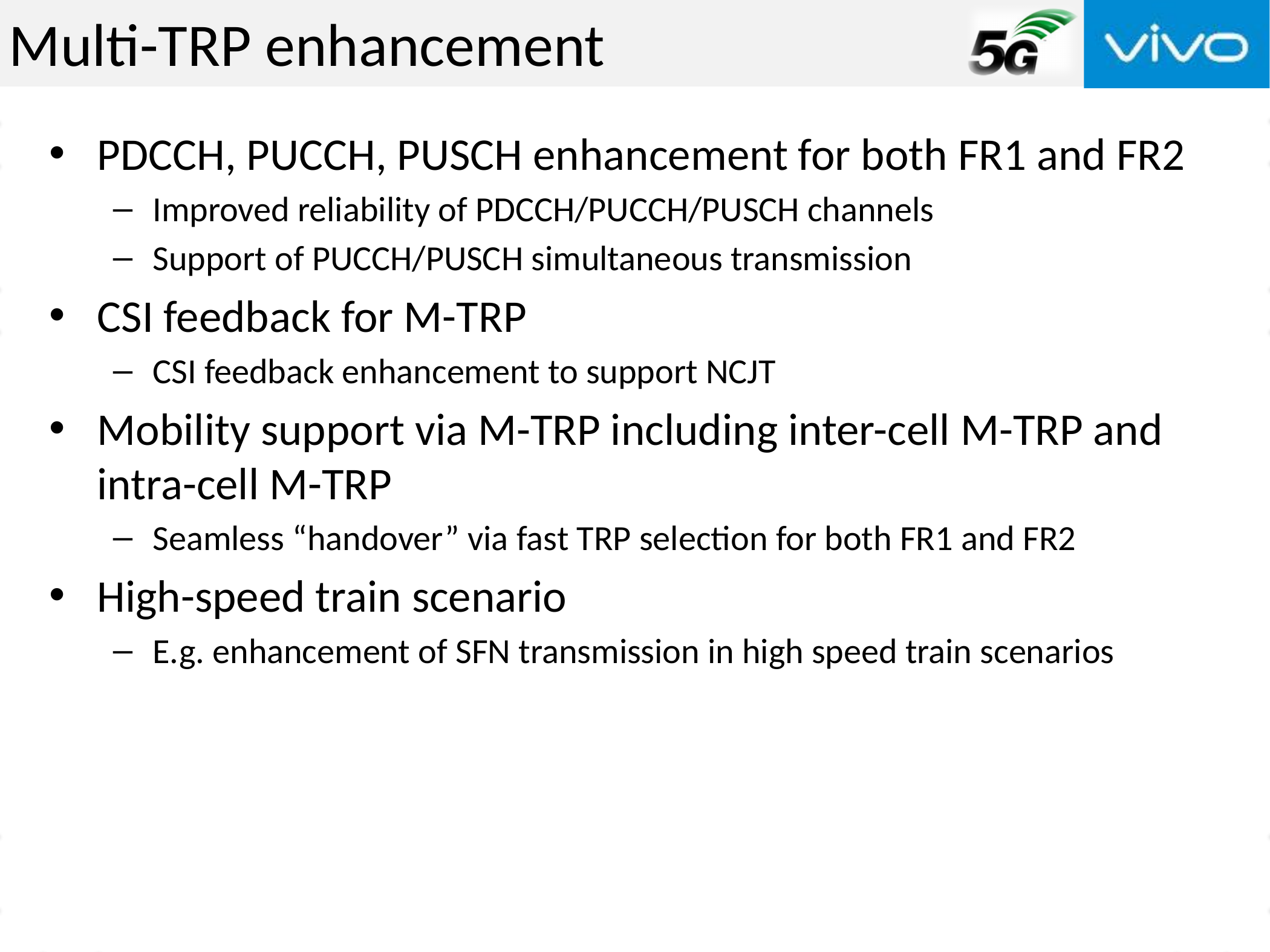

# Multi-TRP enhancement
PDCCH, PUCCH, PUSCH enhancement for both FR1 and FR2
Improved reliability of PDCCH/PUCCH/PUSCH channels
Support of PUCCH/PUSCH simultaneous transmission
CSI feedback for M-TRP
CSI feedback enhancement to support NCJT
Mobility support via M-TRP including inter-cell M-TRP and intra-cell M-TRP
Seamless “handover” via fast TRP selection for both FR1 and FR2
High-speed train scenario
E.g. enhancement of SFN transmission in high speed train scenarios